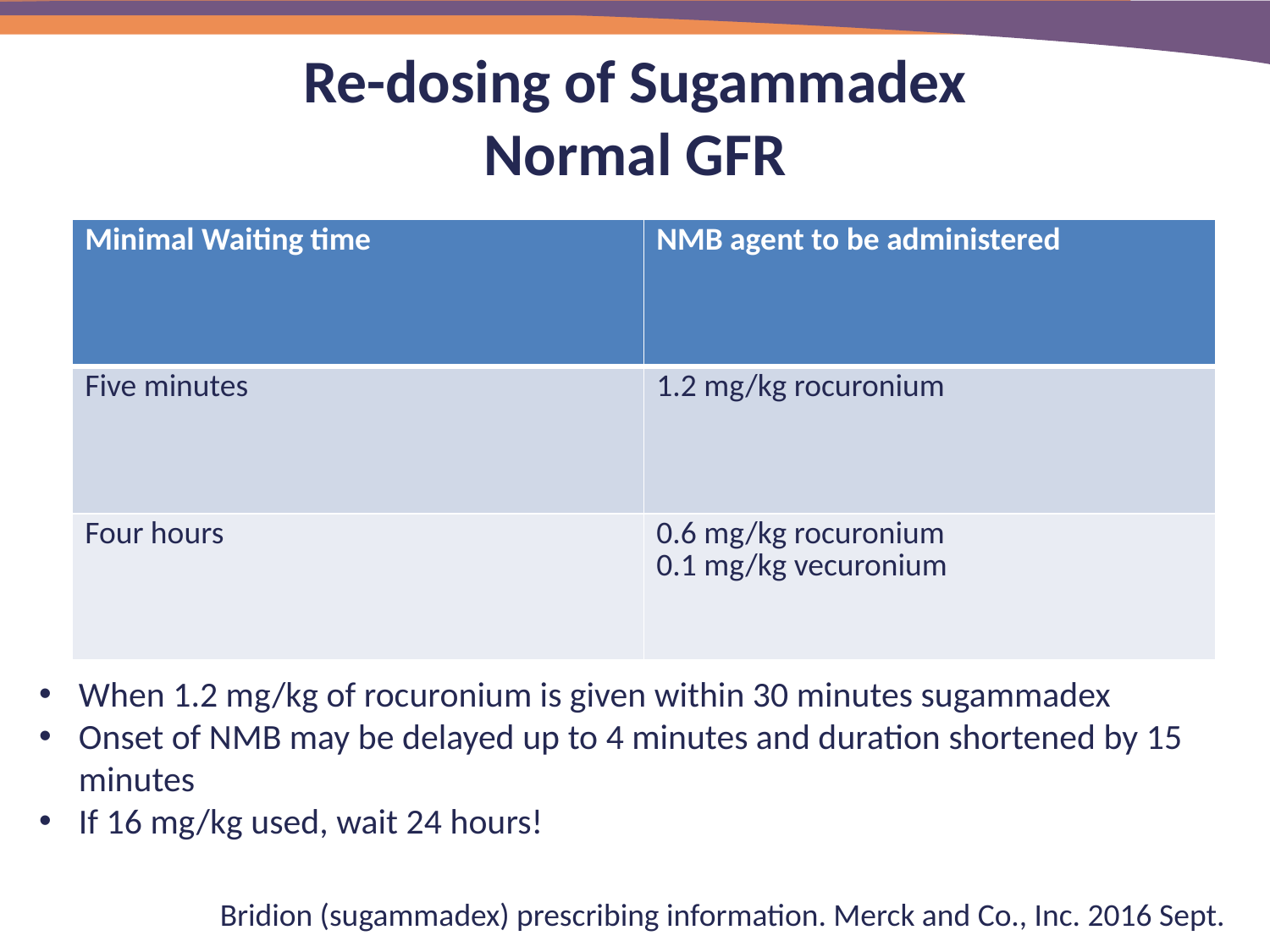

# Re-dosing of Sugammadex Normal GFR
| Minimal Waiting time | NMB agent to be administered |
| --- | --- |
| Five minutes | 1.2 mg/kg rocuronium |
| Four hours | 0.6 mg/kg rocuronium 0.1 mg/kg vecuronium |
When 1.2 mg/kg of rocuronium is given within 30 minutes sugammadex
Onset of NMB may be delayed up to 4 minutes and duration shortened by 15 minutes
If 16 mg/kg used, wait 24 hours!
Bridion (sugammadex) prescribing information. Merck and Co., Inc. 2016 Sept.